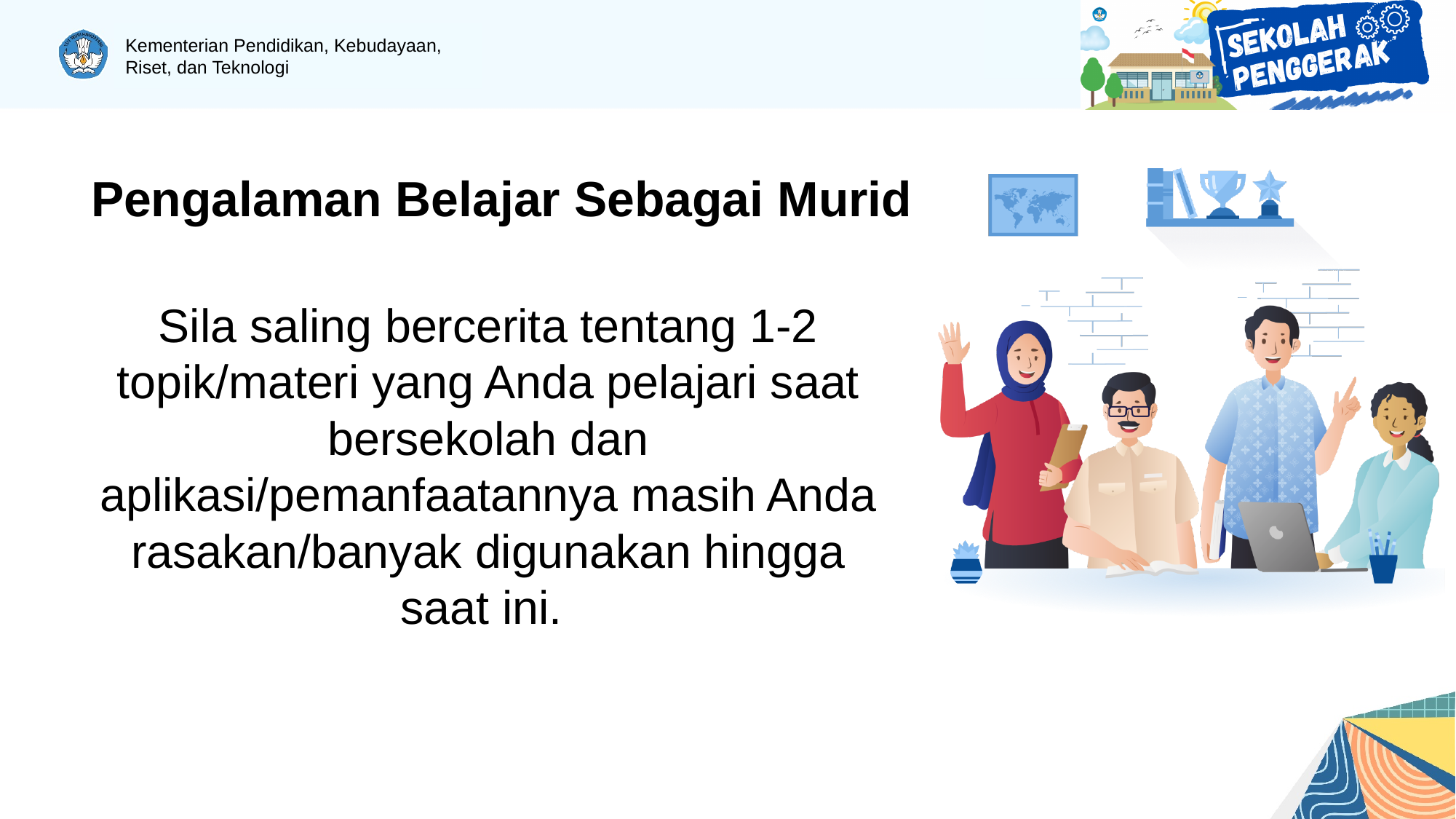

# Pengalaman Belajar Sebagai Murid

Sila saling bercerita tentang 1-2 topik/materi yang Anda pelajari saat bersekolah dan aplikasi/pemanfaatannya masih Anda rasakan/banyak digunakan hingga saat ini.